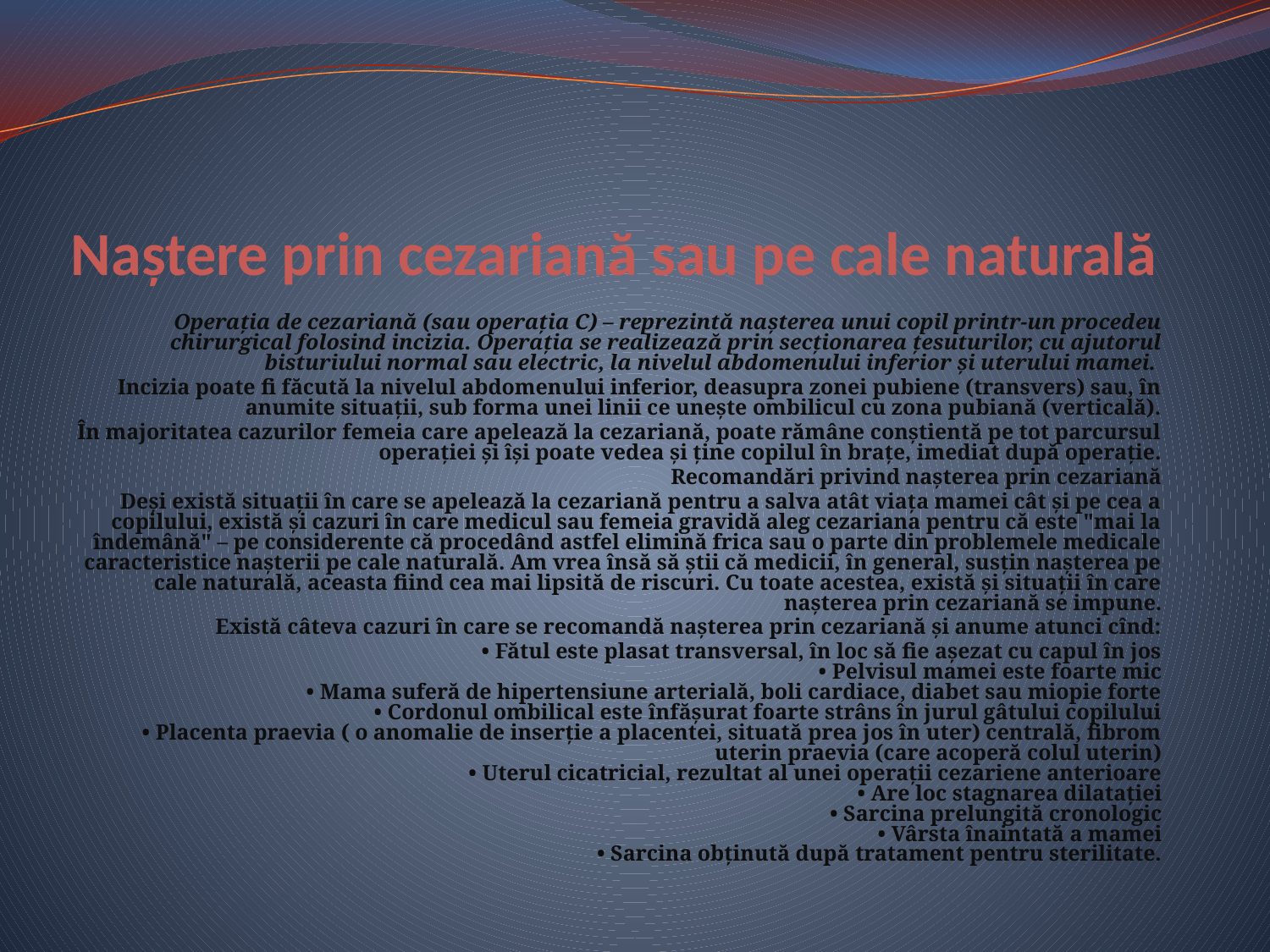

# Naştere prin cezariană sau pe cale naturală
Operaţia de cezariană (sau operaţia C) – reprezintă naşterea unui copil printr-un procedeu chirurgical folosind incizia. Operaţia se realizează prin secţionarea ţesuturilor, cu ajutorul bisturiului normal sau electric, la nivelul abdomenului inferior şi uterului mamei.
Incizia poate fi făcută la nivelul abdomenului inferior, deasupra zonei pubiene (transvers) sau, în anumite situaţii, sub forma unei linii ce uneşte ombilicul cu zona pubiană (verticală).
În majoritatea cazurilor femeia care apelează la cezariană, poate rămâne conştientă pe tot parcursul operaţiei şi îşi poate vedea şi ţine copilul în braţe, imediat după operaţie.
Recomandări privind naşterea prin cezariană
Deşi există situaţii în care se apelează la cezariană pentru a salva atât viaţa mamei cât şi pe cea a copilului, există şi cazuri în care medicul sau femeia gravidă aleg cezariana pentru că este "mai la îndemână" – pe considerente că procedând astfel elimină frica sau o parte din problemele medicale caracteristice naşterii pe cale naturală. Am vrea însă să ştii că medicii, în general, susţin naşterea pe cale naturală, aceasta fiind cea mai lipsită de riscuri. Cu toate acestea, există şi situaţii în care naşterea prin cezariană se impune.
Există câteva cazuri în care se recomandă naşterea prin cezariană şi anume atunci cînd:
• Fătul este plasat transversal, în loc să fie aşezat cu capul în jos
• Pelvisul mamei este foarte mic
• Mama suferă de hipertensiune arterială, boli cardiace, diabet sau miopie forte
• Cordonul ombilical este înfăşurat foarte strâns în jurul gâtului copilului
• Placenta praevia ( o anomalie de inserţie a placentei, situată prea jos în uter) centrală, fibrom uterin praevia (care acoperă colul uterin)
• Uterul cicatricial, rezultat al unei operaţii cezariene anterioare
• Are loc stagnarea dilataţiei
• Sarcina prelungită cronologic
• Vârsta înaintată a mamei
• Sarcina obţinută după tratament pentru sterilitate.